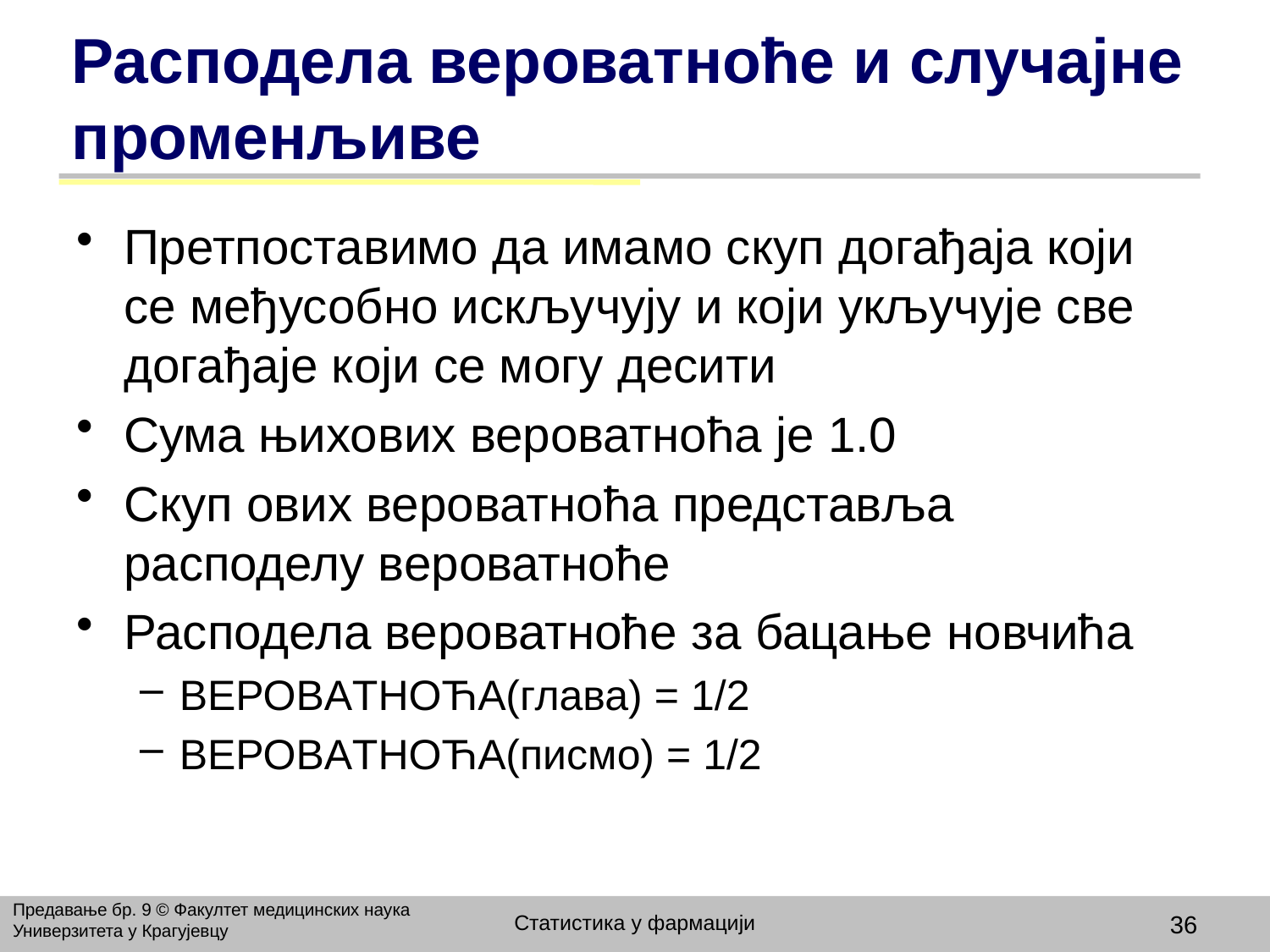

# Расподела вероватноће и случајне променљиве
Претпоставимо да имамо скуп догађаја који се међусобно искључују и који укључује све догађаје који се могу десити
Сума њихових вероватноћа је 1.0
Скуп ових вероватноћа представља расподелу вероватноће
Расподела вероватноће за бацање новчића
ВЕРОВAТНОЋA(глава) = 1/2
ВЕРОВAТНОЋA(писмо) = 1/2
Предавање бр. 9 © Факултет медицинских наука Универзитета у Крагујевцу
Статистика у фармацији
36